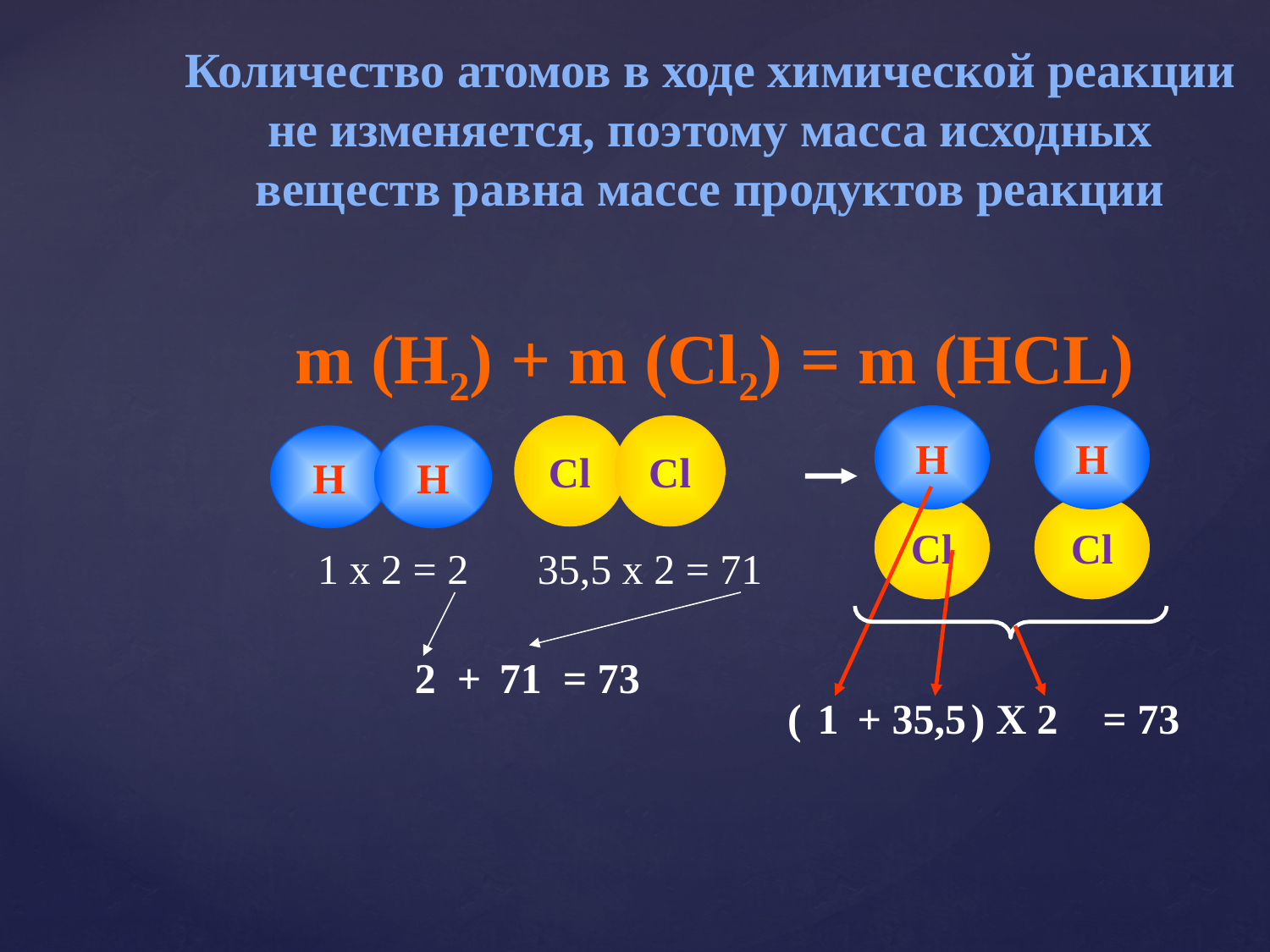

Количество атомов в ходе химической реакции не изменяется, поэтому масса исходных веществ равна массе продуктов реакции
m (H2) + m (Cl2) = m (HCL)
H
H
Cl
Cl
H
H

Cl
Cl
1 х 2 = 2
35,5 х 2 = 71

2
+
71
= 73
(                ) Х 2
1
+ 35,5
= 73